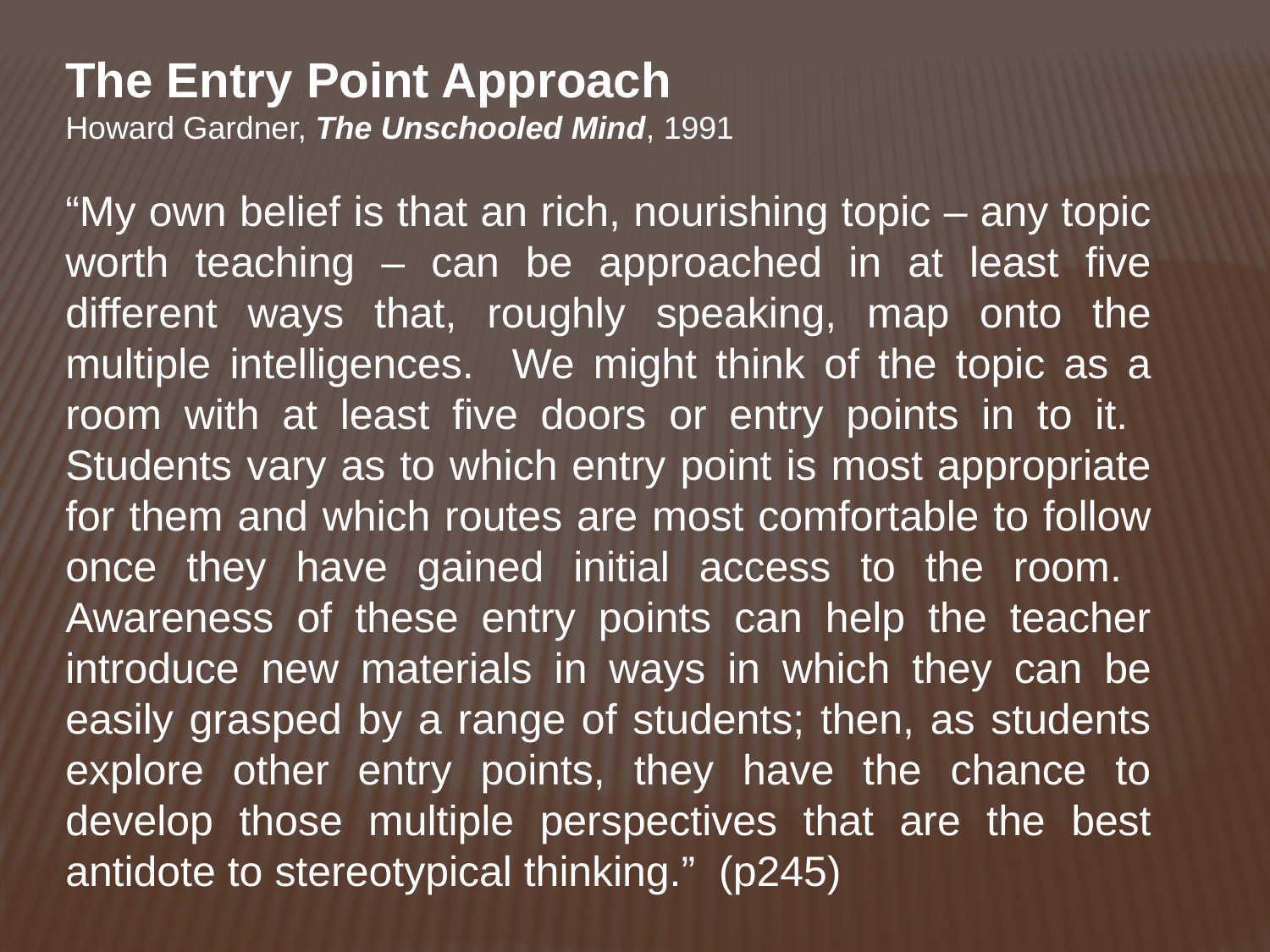

The Entry Point Approach
Howard Gardner, The Unschooled Mind, 1991

“My own belief is that an rich, nourishing topic – any topic worth teaching – can be approached in at least five different ways that, roughly speaking, map onto the multiple intelligences.  We might think of the topic as a room with at least five doors or entry points in to it.  Students vary as to which entry point is most appropriate for them and which routes are most comfortable to follow once they have gained initial access to the room.  Awareness of these entry points can help the teacher introduce new materials in ways in which they can be easily grasped by a range of students; then, as students explore other entry points, they have the chance to develop those multiple perspectives that are the best antidote to stereotypical thinking.”  (p245)